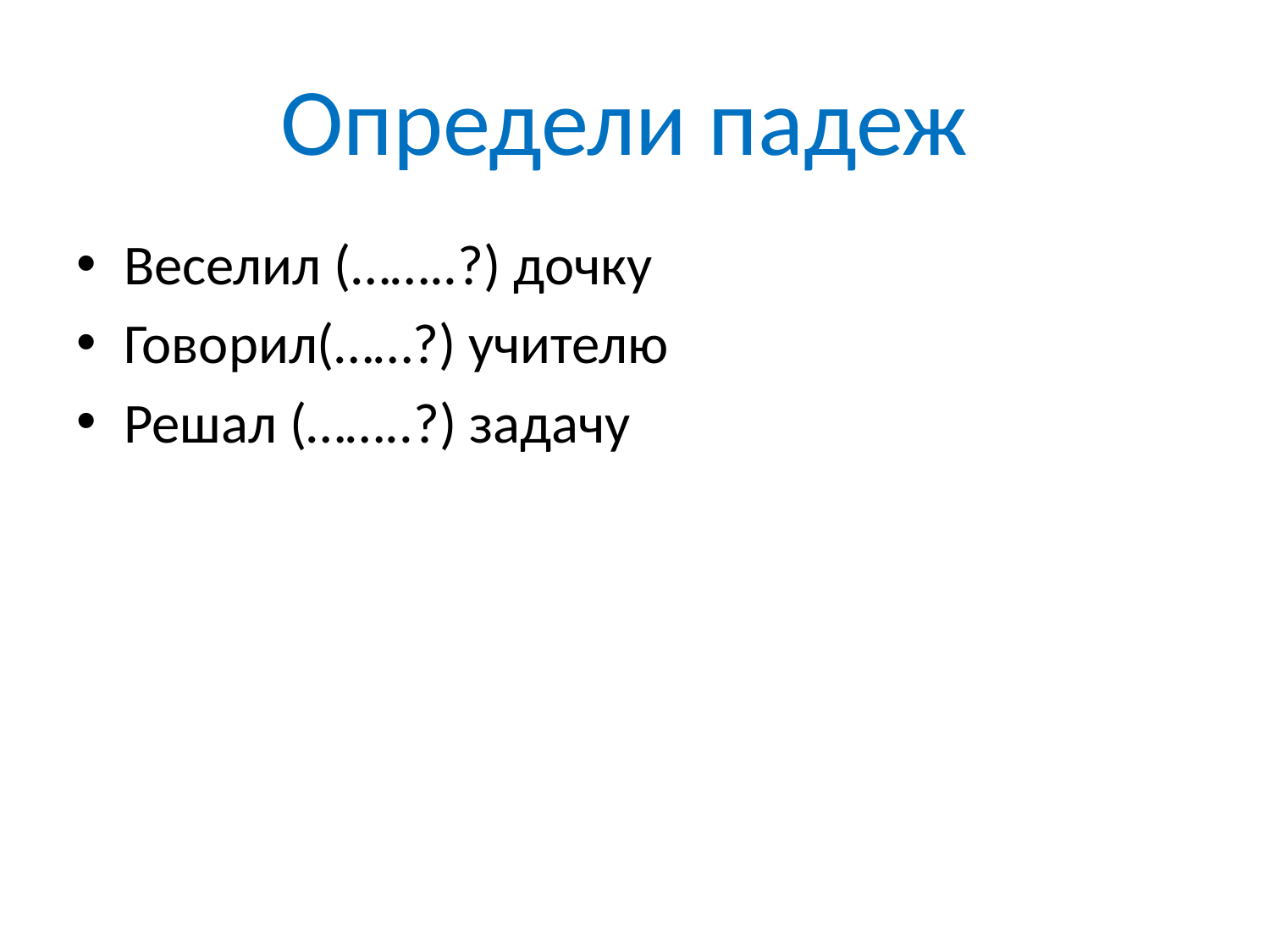

# Определи падеж
Веселил (……..?) дочку
Говорил(……?) учителю
Решал (……..?) задачу